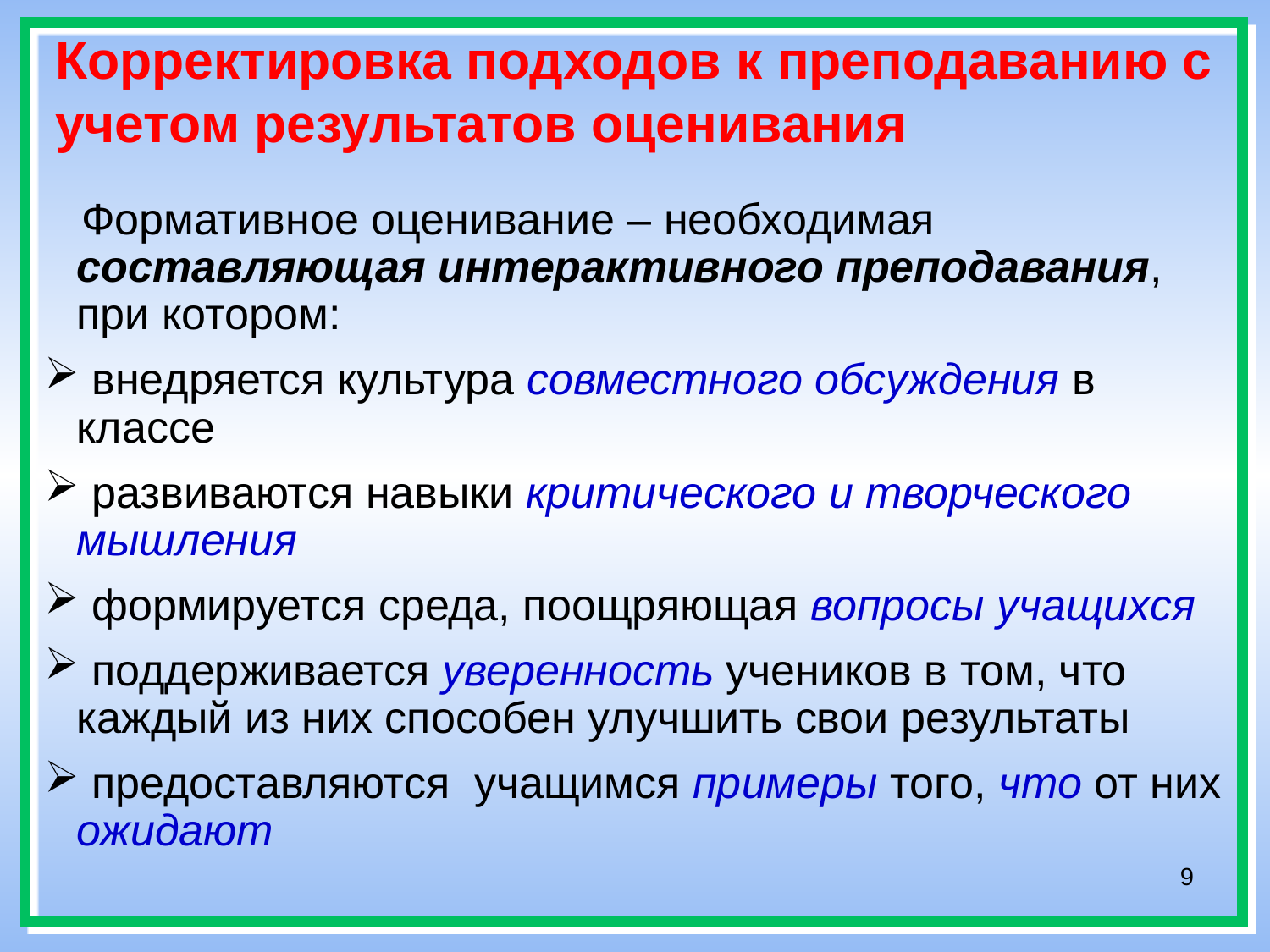

# Корректировка подходов к преподаванию с учетом результатов оценивания
   Формативное оценивание – необходимая составляющая интерактивного преподавания, при котором:
 внедряется культура совместного обсуждения в классе
 развиваются навыки критического и творческого  мышления
 формируется среда, поощряющая вопросы учащихся
 поддерживается уверенность учеников в том, что каждый из них способен улучшить свои результаты
 предоставляются  учащимся примеры того, что от них ожидают
9